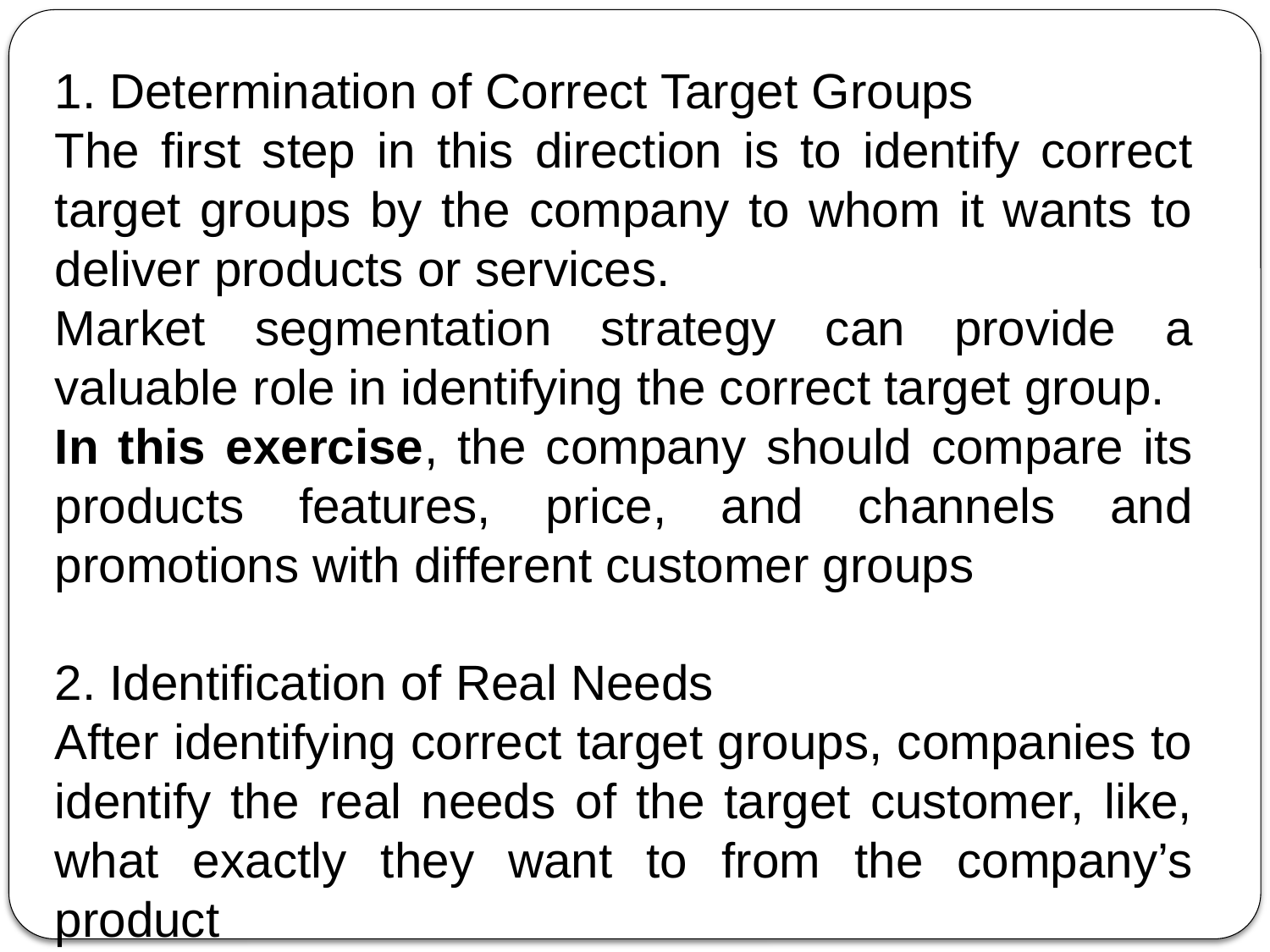

1. Determination of Correct Target Groups
The first step in this direction is to identify correct target groups by the company to whom it wants to deliver products or services.
Market segmentation strategy can provide a valuable role in identifying the correct target group.
In this exercise, the company should compare its products features, price, and channels and promotions with different customer groups

2. Identification of Real Needs
After identifying correct target groups, companies to identify the real needs of the target customer, like, what exactly they want to from the company’s product